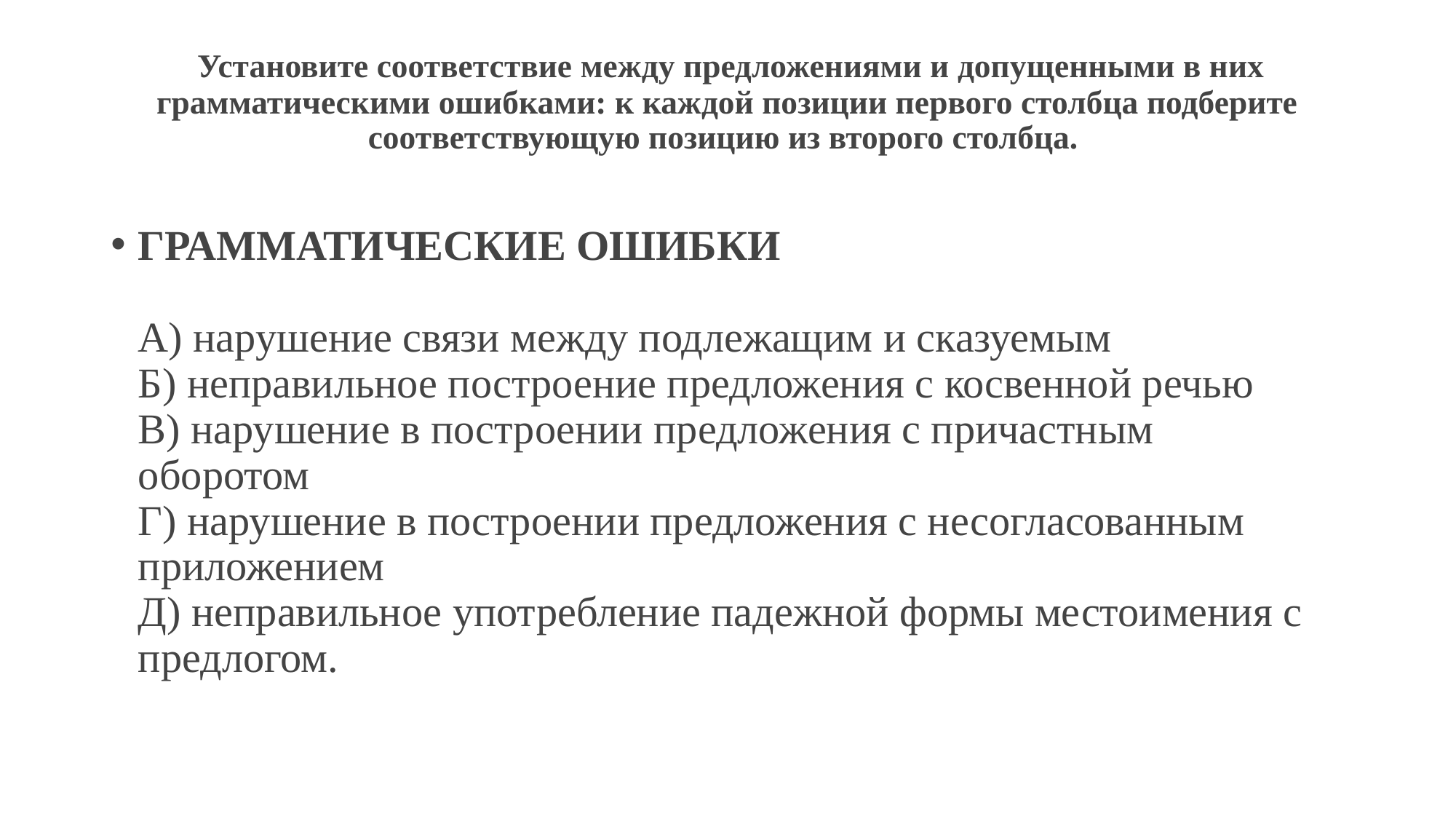

# Установите соответствие между предложениями и допущенными в них грамматическими ошибками: к каждой позиции первого столбца подберите соответствующую позицию из второго столбца.
ГРАММАТИЧЕСКИЕ ОШИБКИ 
A) нарушение связи между подлежащим и сказуемым 
Б) неправильное построение предложения с косвенной речью 
B) нарушение в построении предложения с причастным оборотом 
Г) нарушение в построении предложения с несогласованным приложением 
Д) неправильное употребление падежной формы местоимения с предлогом.